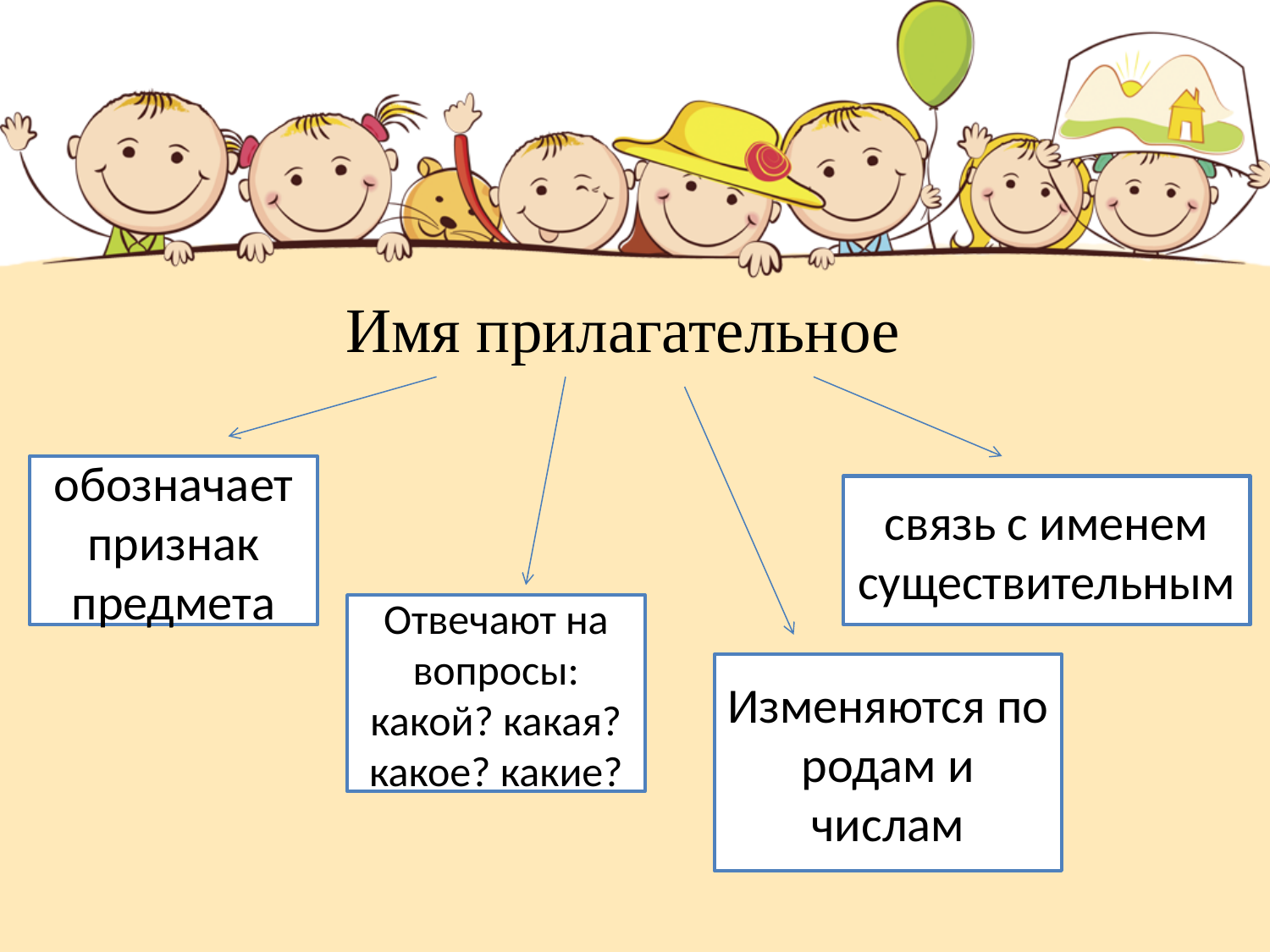

# Имя прилагательное

обозначает признак предмета
связь с именем существительным
Отвечают на вопросы: какой? какая? какое? какие?
Изменяются по родам и числам